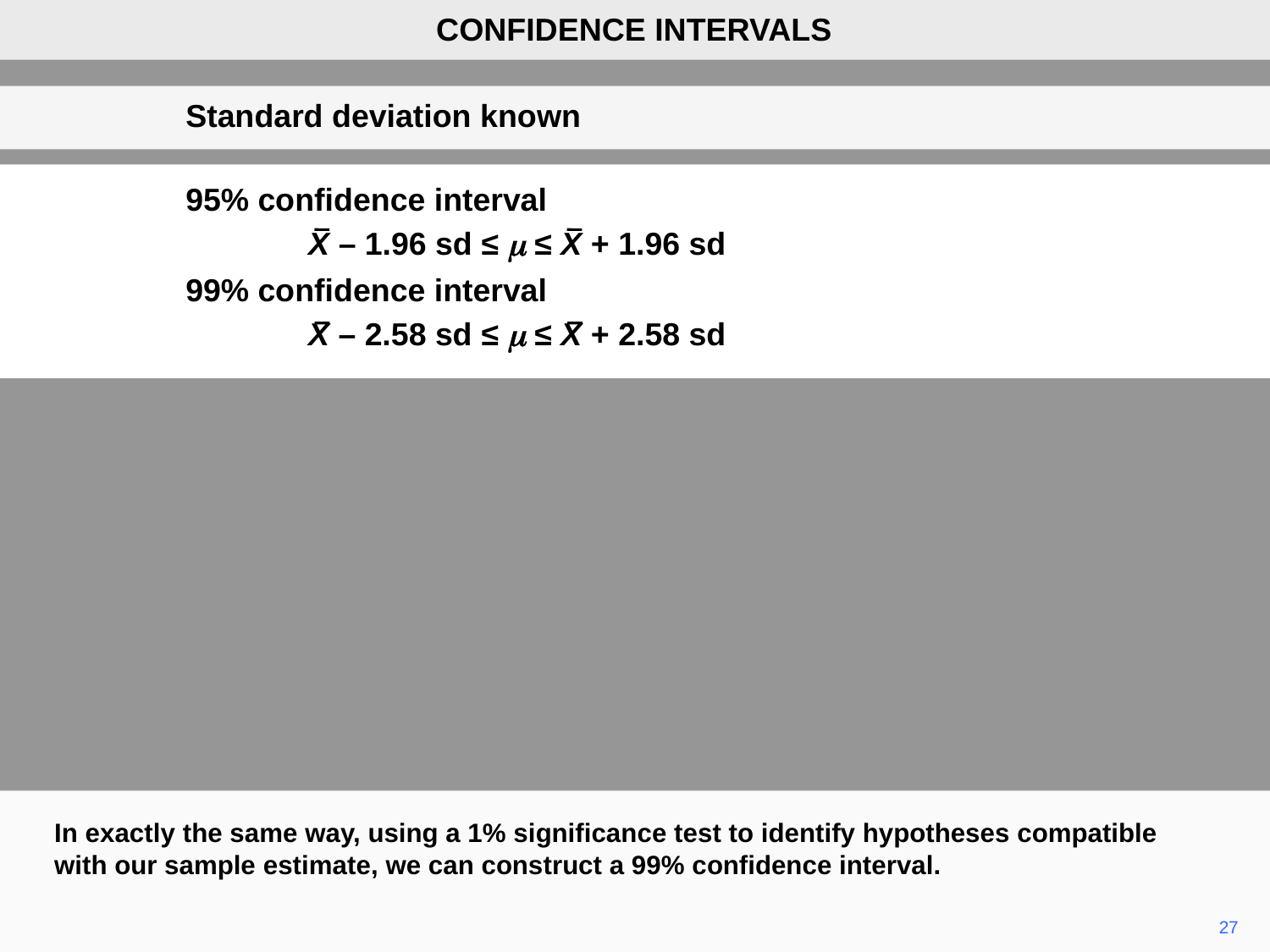

CONFIDENCE INTERVALS

	Standard deviation known

	95% confidence interval
		X – 1.96 sd ≤ μ ≤ X + 1.96 sd
	99% confidence interval
		X – 2.58 sd ≤ μ ≤ X + 2.58 sd

In exactly the same way, using a 1% significance test to identify hypotheses compatible with our sample estimate, we can construct a 99% confidence interval.
27